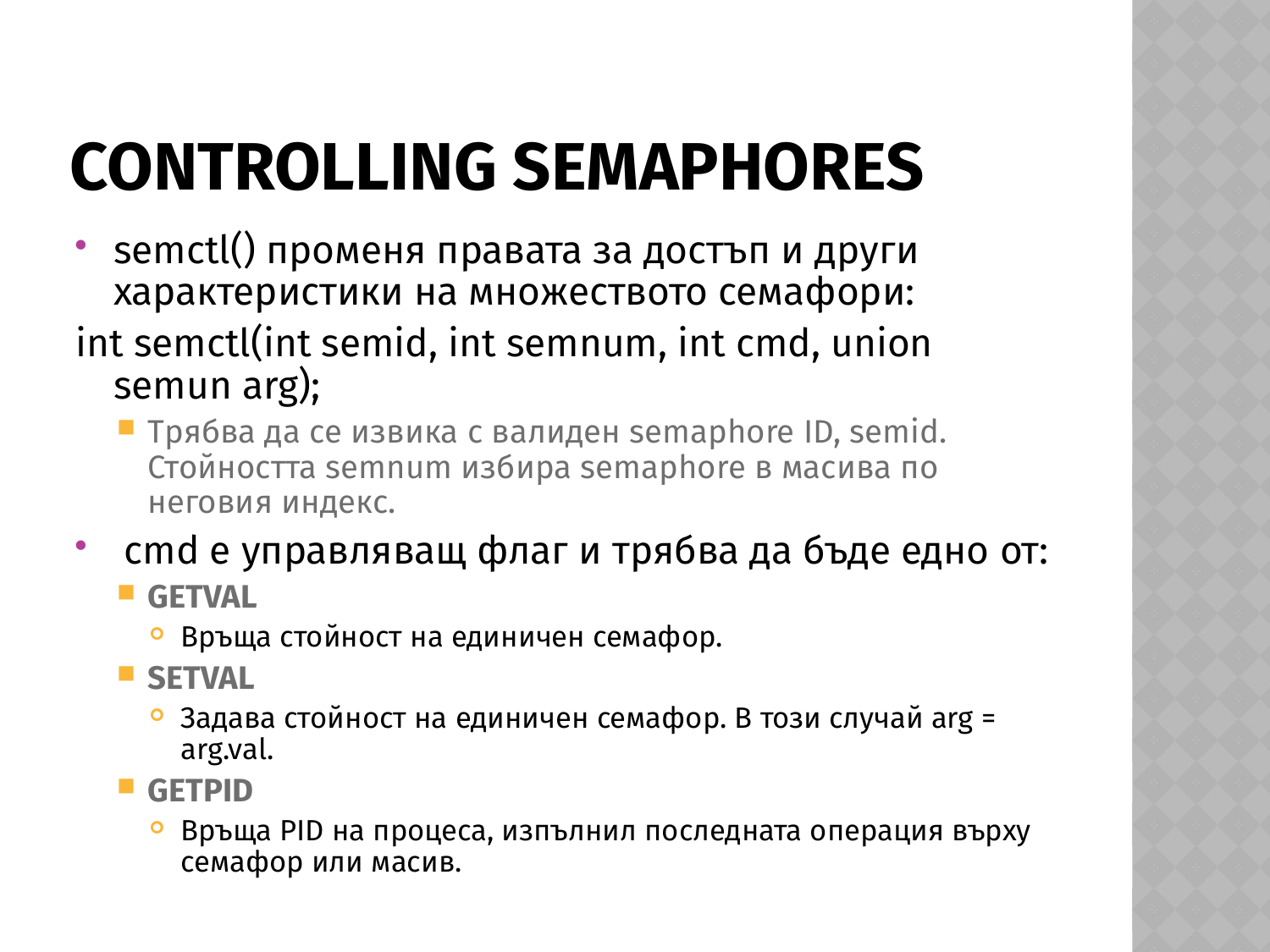

# Controlling Semaphores
semctl() променя правата за достъп и други характеристики на множеството семафори:
int semctl(int semid, int semnum, int cmd, union semun arg);
Трябва да се извика с валиден semaphore ID, semid. Стойността semnum избира semaphore в масива по неговия индекс.
 cmd е управляващ флаг и трябва да бъде едно от:
GETVAL
Връща стойност на единичен семафор.
SETVAL
Задава стойност на единичен семафор. В този случай arg = arg.val.
GETPID
Връща PID на процеса, изпълнил последната операция върху семафор или масив.